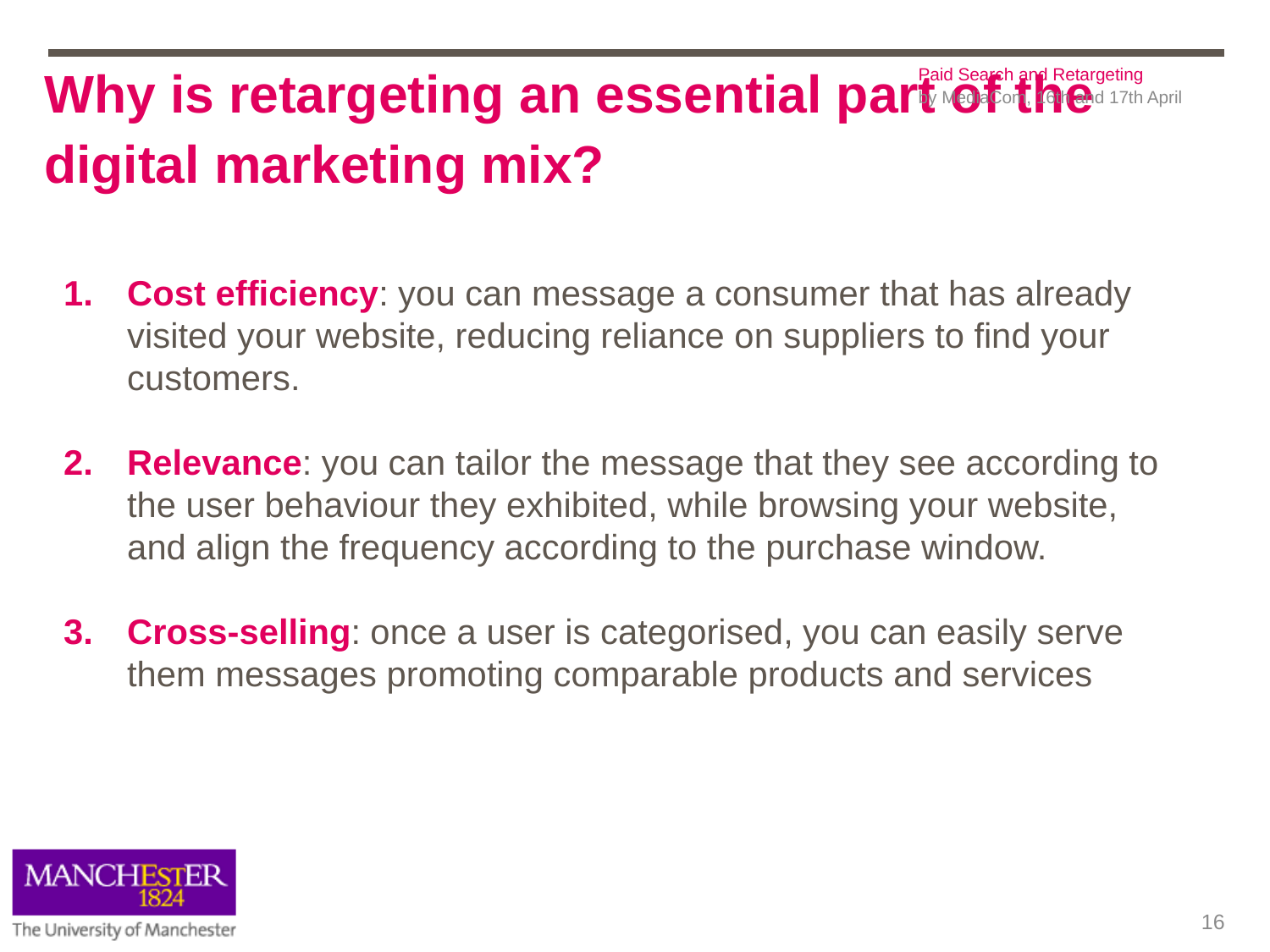

# Why is retargeting an essential part of the digital marketing mix?
Paid Search and Retargeting
by MediaCom, 16th and 17th April
Cost efficiency: you can message a consumer that has already visited your website, reducing reliance on suppliers to find your customers.

Relevance: you can tailor the message that they see according to the user behaviour they exhibited, while browsing your website, and align the frequency according to the purchase window.

Cross-selling: once a user is categorised, you can easily serve them messages promoting comparable products and services

16